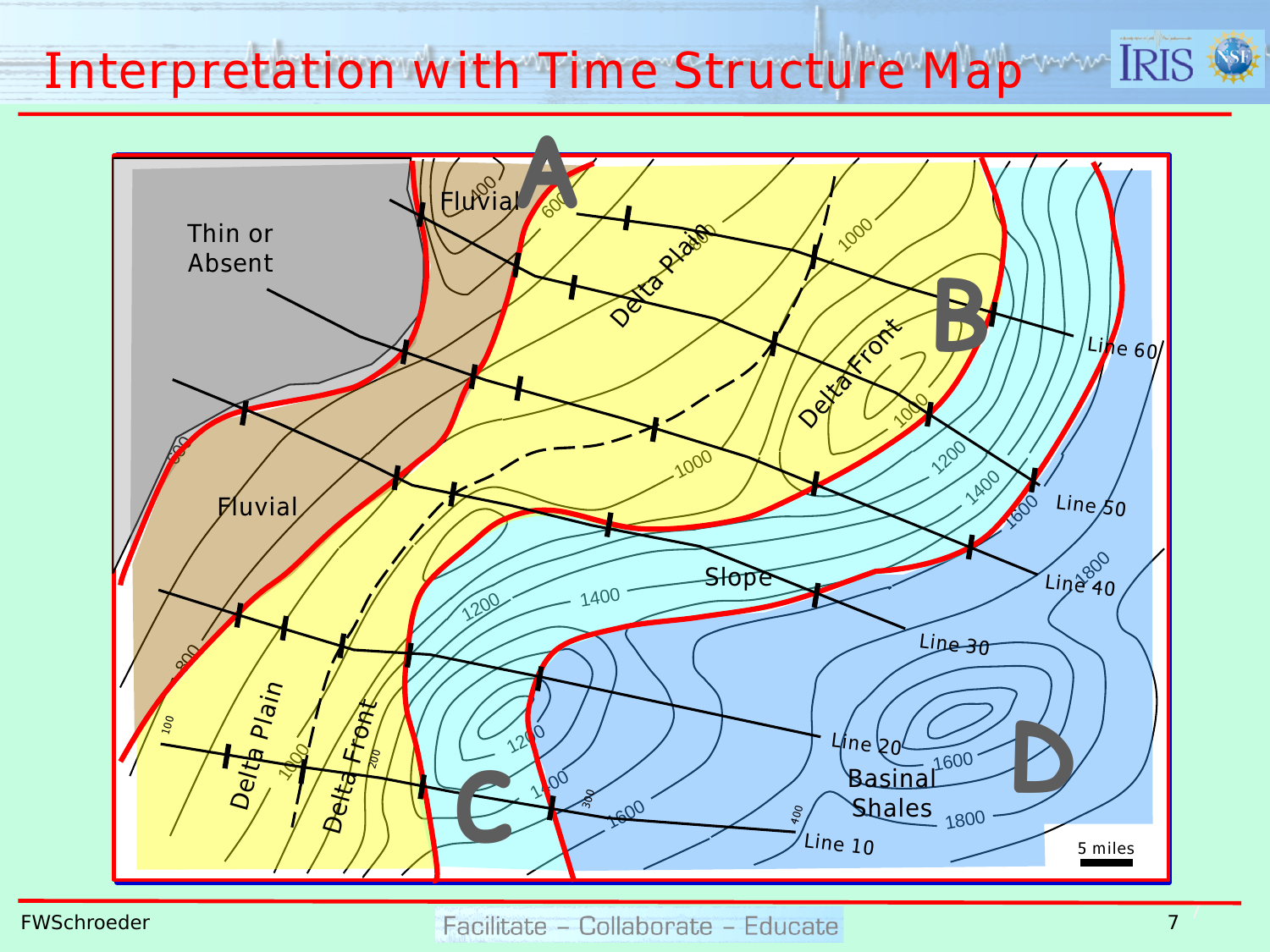

# Interpretation with Time Structure Map
A

400
600
1000
800

1000

600
1200
1000

1400

1600

1800
1400

1200

800

1200
1600
1000
1400

1600
1800

Fluvial

Thin or
Absent

Delta Plain

Line 60
Delta Front

Line 50
Fluvial
Slope
Line 40

Line 30
100
Delta Plain
Line 20
200
Basinal
Shales
Delta Front

300
400
Line 10
5 miles

Fluvial

Thin or
Absent

Delta Plain

Line 60
Delta Front

Line 50
Fluvial
Slope
Line 40

Line 30
100
Line 20
Delta Plain
200

Delta Front
Basinal
Shales
300
400
Line 10
5 miles
B
D
C